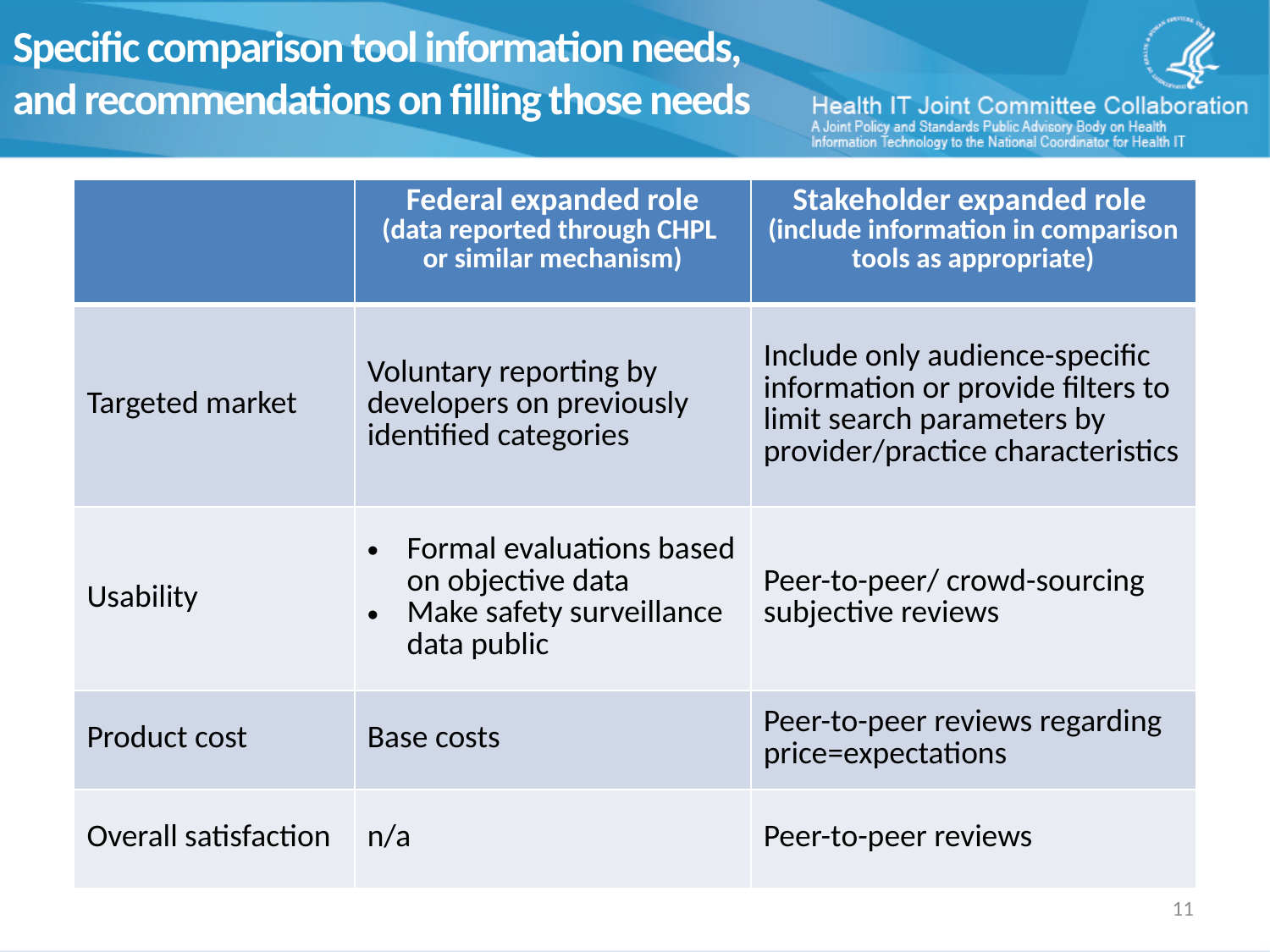

# Specific comparison tool information needs, and recommendations on filling those needs
|  | Federal expanded role (data reported through CHPL or similar mechanism) | Stakeholder expanded role (include information in comparison tools as appropriate) |
| --- | --- | --- |
| Targeted market | Voluntary reporting by developers on previously identified categories | Include only audience-specific information or provide filters to limit search parameters by provider/practice characteristics |
| Usability | Formal evaluations based on objective data Make safety surveillance data public | Peer-to-peer/ crowd-sourcing subjective reviews |
| Product cost | Base costs | Peer-to-peer reviews regarding price=expectations |
| Overall satisfaction | n/a | Peer-to-peer reviews |
11